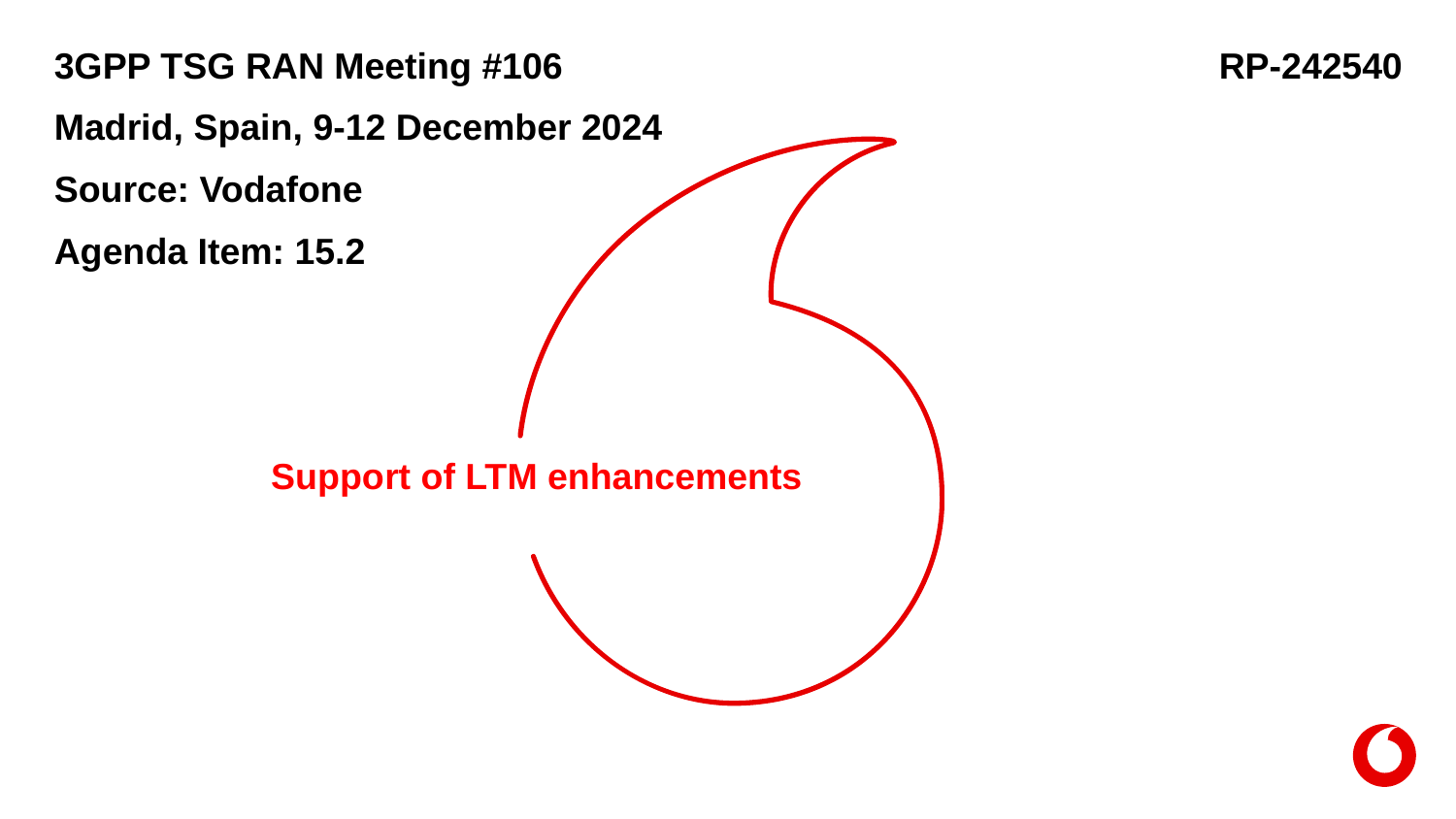

3GPP TSG RAN Meeting #106					RP-242540
Madrid, Spain, 9-12 December 2024
Source: Vodafone
Agenda Item: 15.2

# Support of LTM enhancements